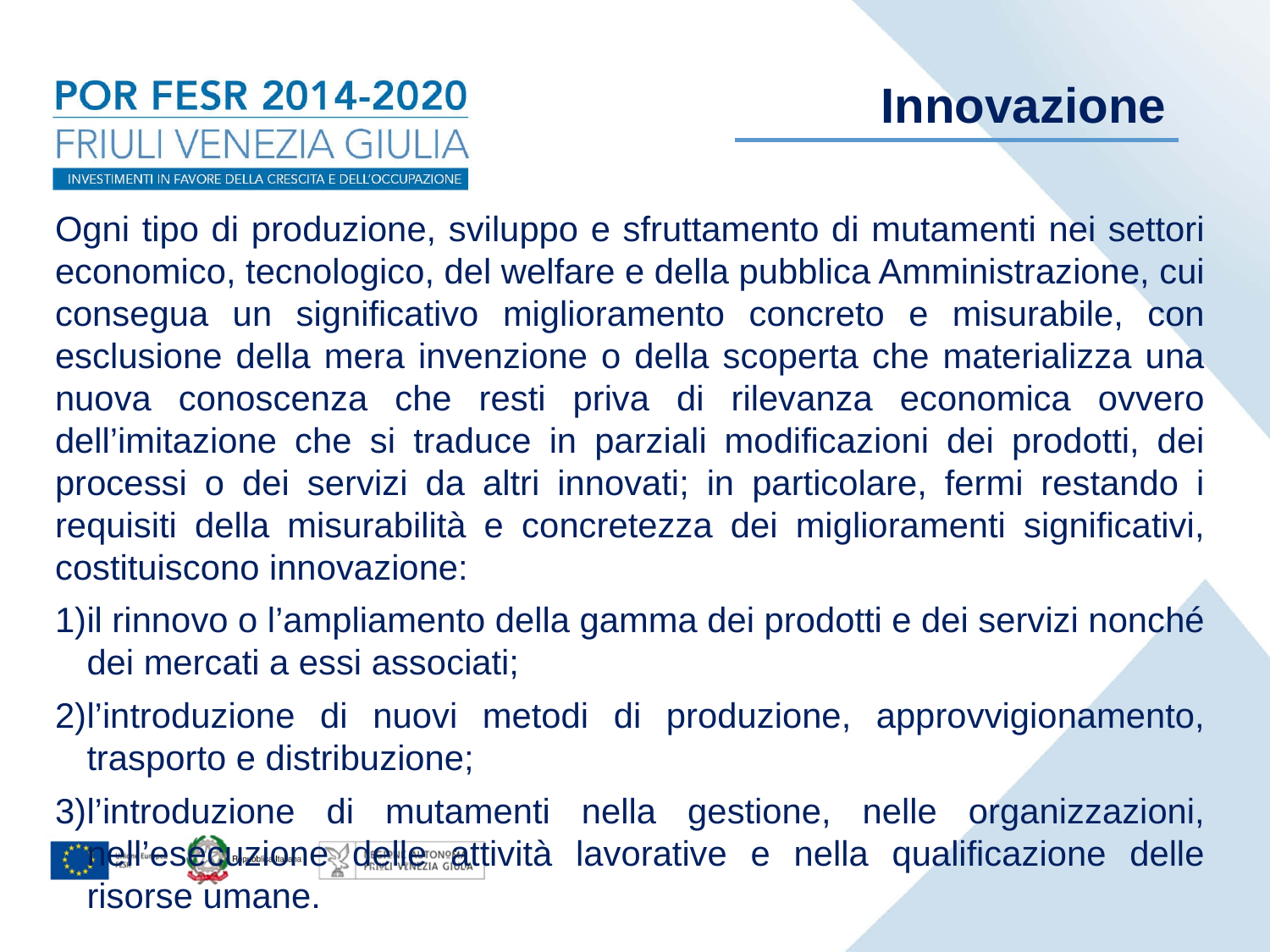

Innovazione
Ogni tipo di produzione, sviluppo e sfruttamento di mutamenti nei settori economico, tecnologico, del welfare e della pubblica Amministrazione, cui consegua un significativo miglioramento concreto e misurabile, con esclusione della mera invenzione o della scoperta che materializza una nuova conoscenza che resti priva di rilevanza economica ovvero dell’imitazione che si traduce in parziali modificazioni dei prodotti, dei processi o dei servizi da altri innovati; in particolare, fermi restando i requisiti della misurabilità e concretezza dei miglioramenti significativi, costituiscono innovazione:
il rinnovo o l’ampliamento della gamma dei prodotti e dei servizi nonché dei mercati a essi associati;
l’introduzione di nuovi metodi di produzione, approvvigionamento, trasporto e distribuzione;
l’introduzione di mutamenti nella gestione, nelle organizzazioni, nell’esecuzione delle attività lavorative e nella qualificazione delle risorse umane.